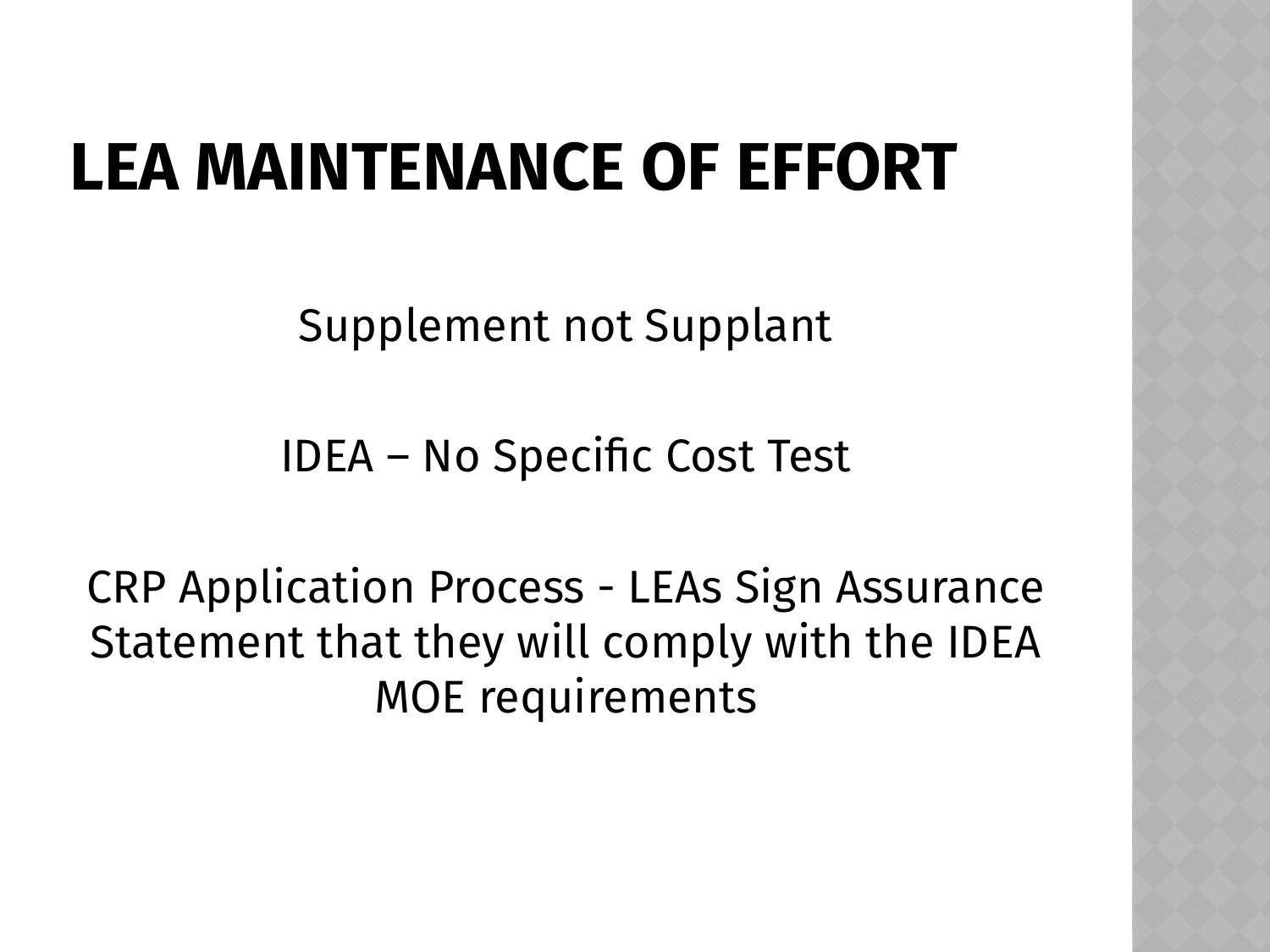

# LEA Maintenance of effort

Supplement not Supplant

IDEA – No Specific Cost Test

CRP Application Process - LEAs Sign Assurance Statement that they will comply with the IDEA MOE requirements